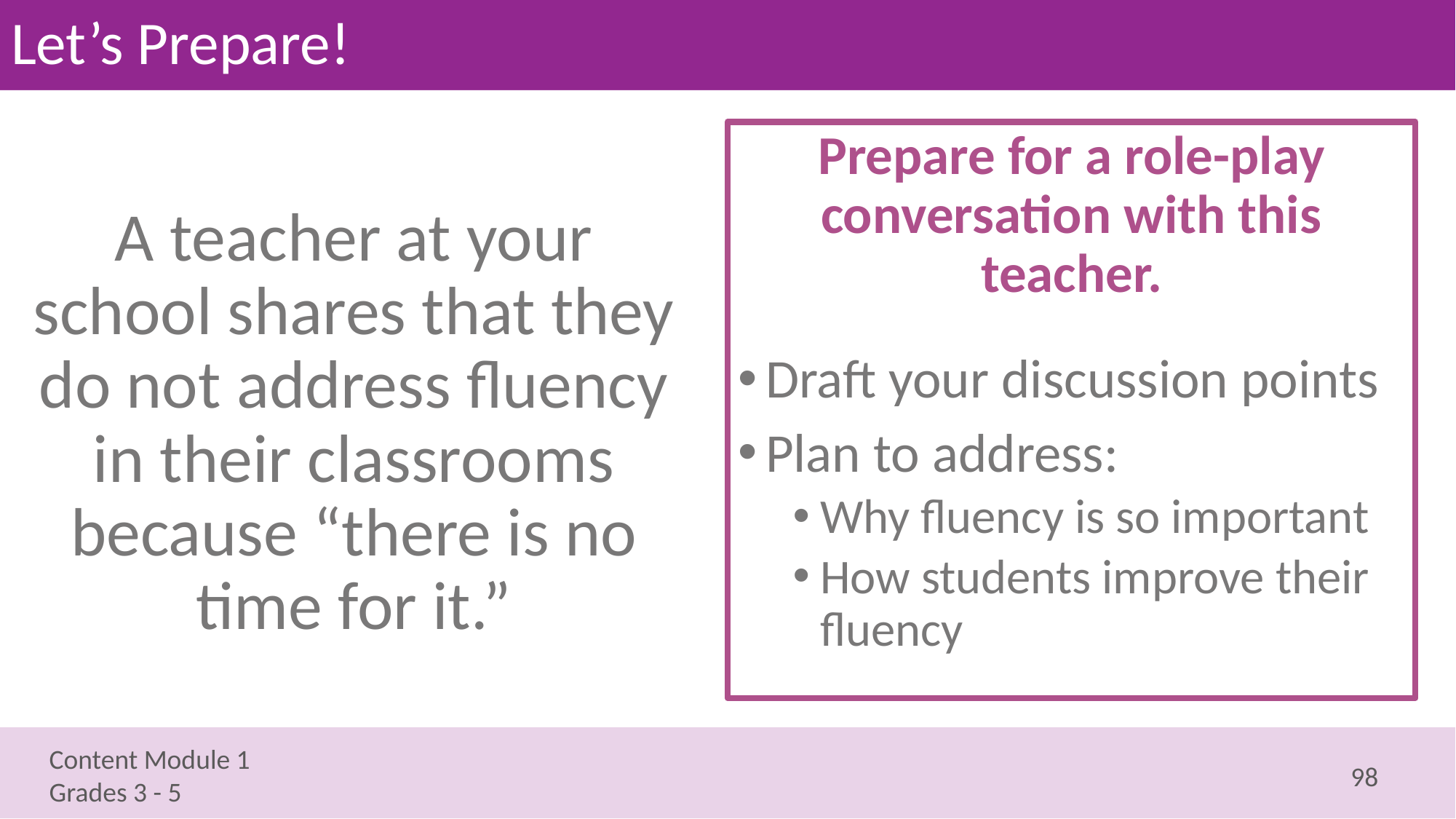

# Let’s Prepare!
Prepare for a role-play conversation with this teacher.

Draft your discussion points
Plan to address:
Why fluency is so important
How students improve their fluency

A teacher at your school shares that they do not address fluency in their classrooms because “there is no time for it.”
98